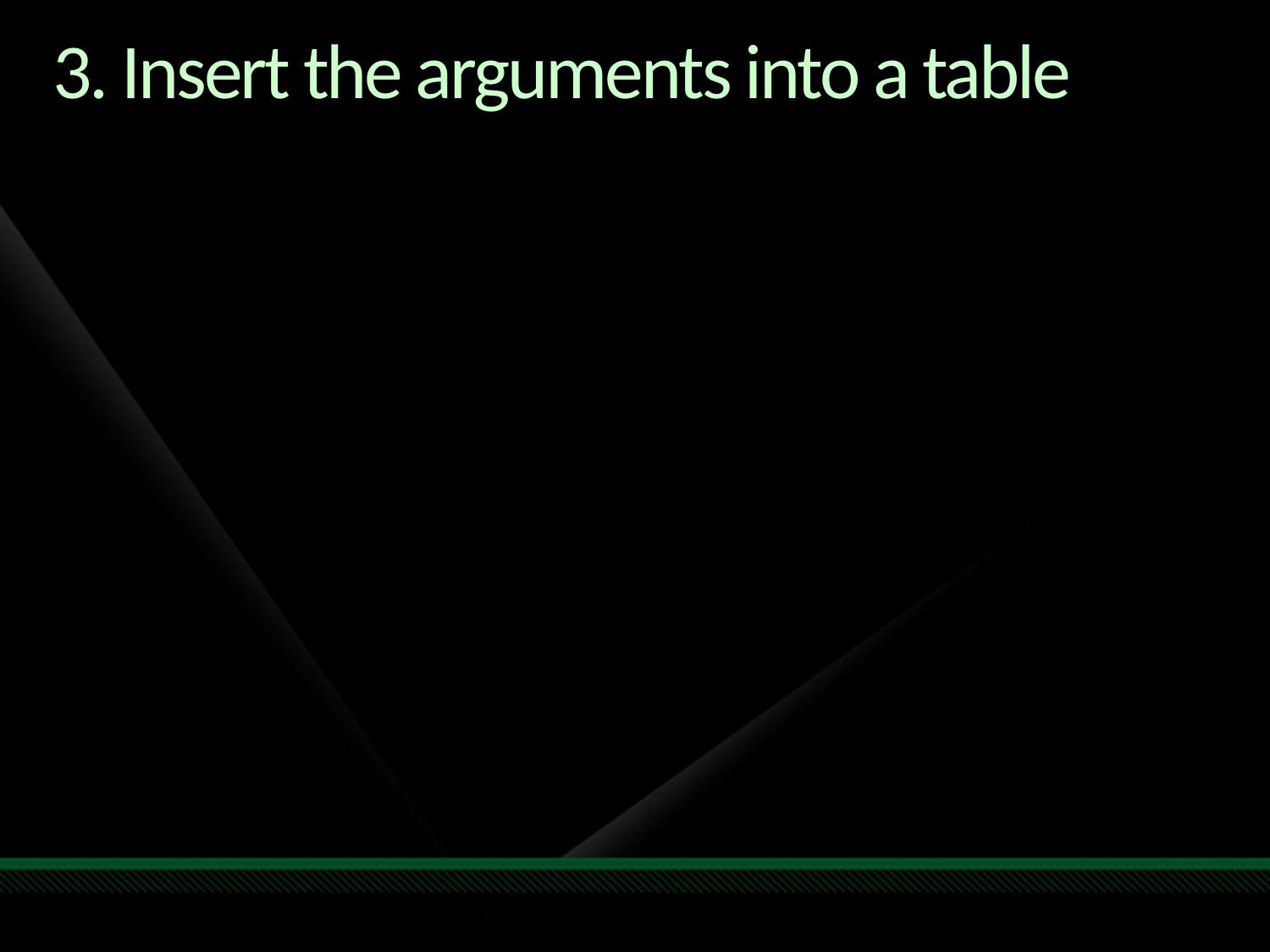

# 3. Insert the arguments into a table